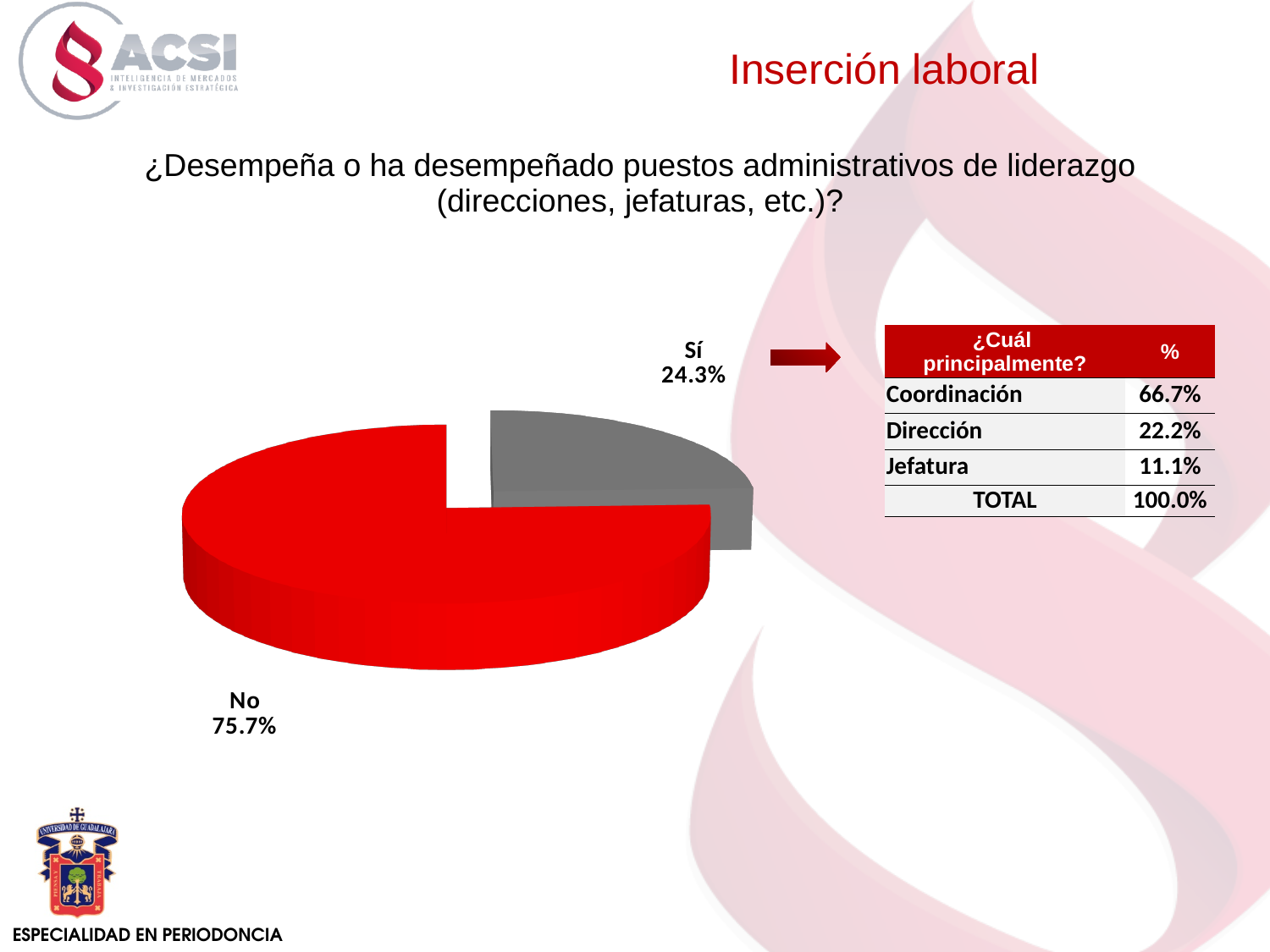

Inserción laboral
¿Desempeña o ha desempeñado puestos administrativos de liderazgo (direcciones, jefaturas, etc.)?

[unsupported chart]

| ¿Cuál principalmente? | % |
| --- | --- |
| Coordinación | 66.7% |
| Dirección | 22.2% |
| Jefatura | 11.1% |
| TOTAL | 100.0% |